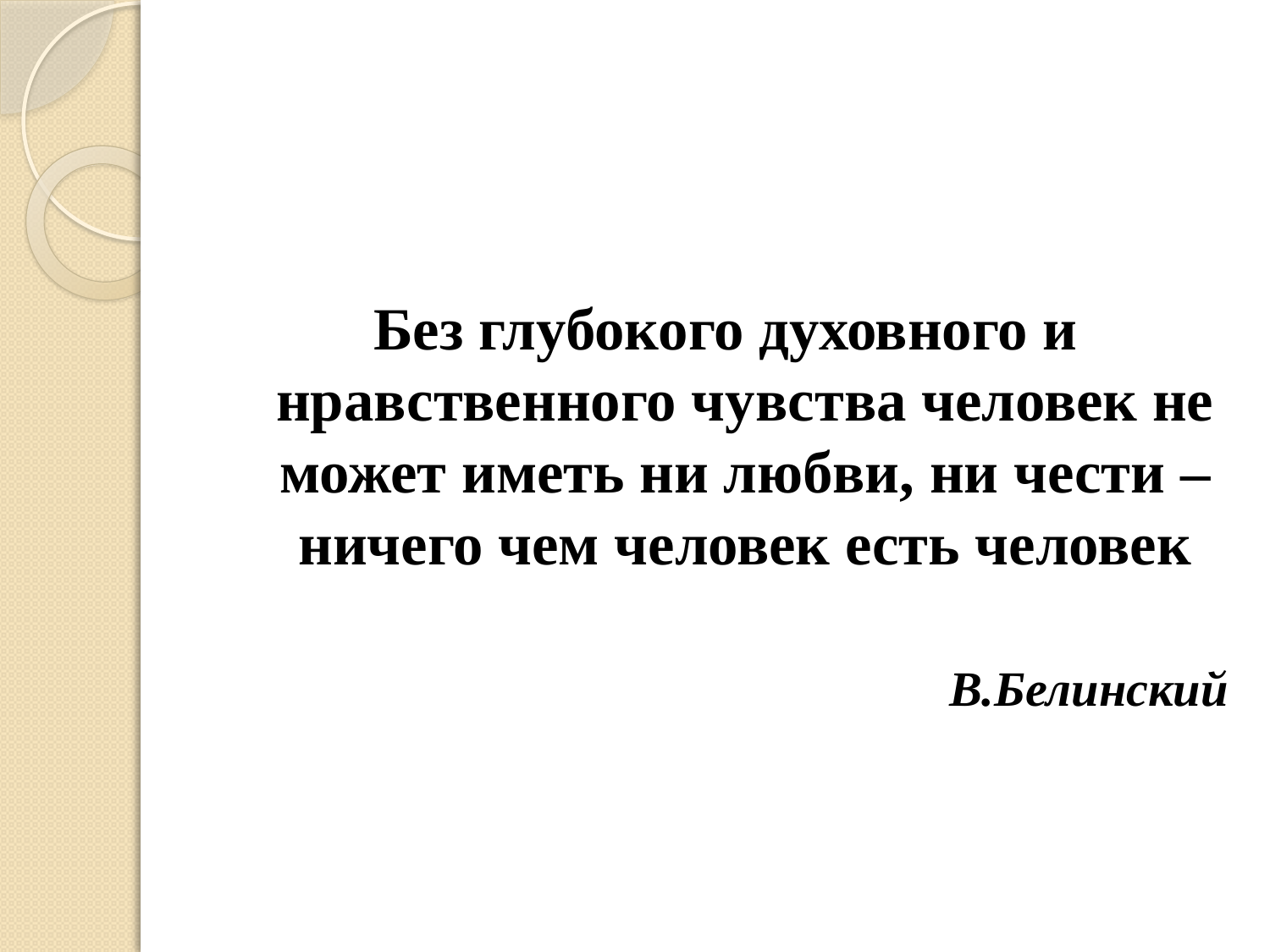

#

Без глубокого духовного и нравственного чувства человек не может иметь ни любви, ни чести – ничего чем человек есть человек

В.Белинский